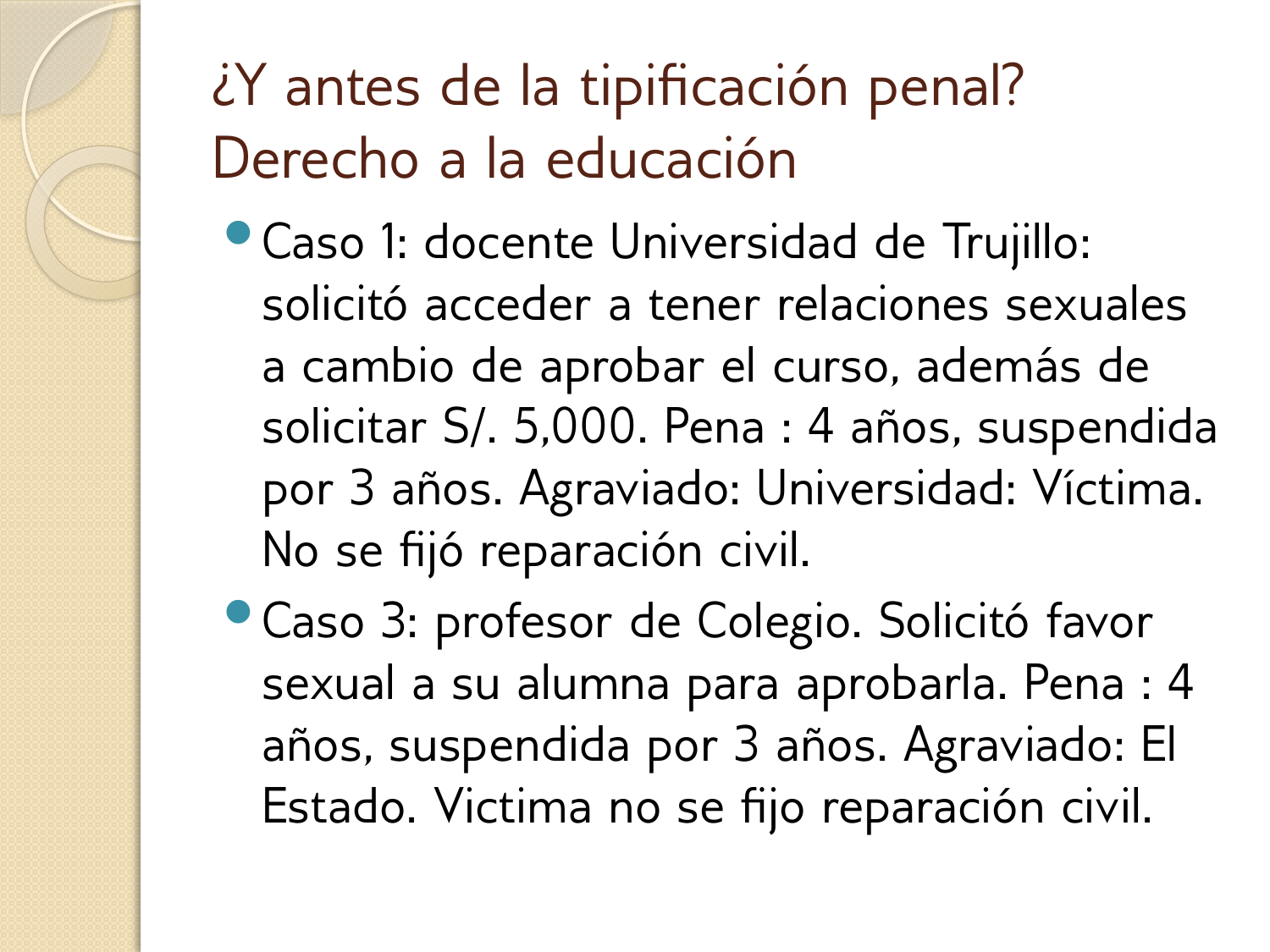

# ¿Y antes de la tipificación penal? Derecho a la educación
Caso 1: docente Universidad de Trujillo: solicitó acceder a tener relaciones sexuales a cambio de aprobar el curso, además de solicitar S/. 5,000. Pena : 4 años, suspendida por 3 años. Agraviado: Universidad: Víctima. No se fijó reparación civil.
Caso 3: profesor de Colegio. Solicitó favor sexual a su alumna para aprobarla. Pena : 4 años, suspendida por 3 años. Agraviado: El Estado. Victima no se fijo reparación civil.